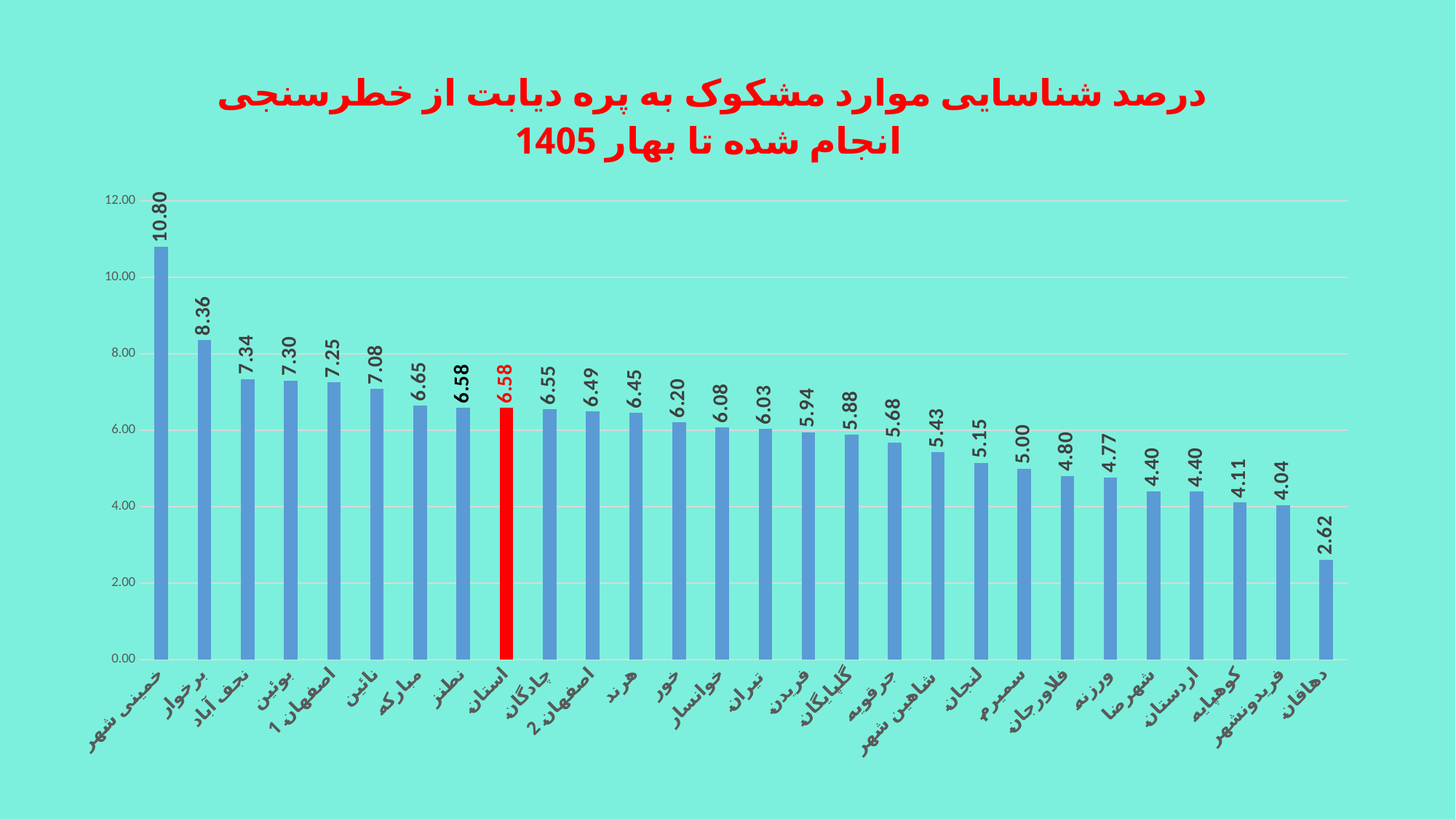

### Chart: درصد شناسایی موارد مشکوک به پره دیابت از خطرسنجی انجام شده تا بهار 1405

| Category | درصدموارد مشکوک به پره دیابت  |
|---|---|
| خمینی شهر | 10.797350404112805 |
| برخوار | 8.358514041948098 |
| نجف آباد | 7.339661684226753 |
| بوئین | 7.302069764075843 |
| اصفهان 1 | 7.253179271790498 |
| نائین | 7.077680683628638 |
| مبارکه | 6.645447169693565 |
| نطنز | 6.582859723738191 |
| استان | 6.581130338673156 |
| چادگان | 6.547463900328415 |
| اصفهان 2 | 6.487848881696194 |
| هرند | 6.4533374064457 |
| خور | 6.201626334868228 |
| خوانسار | 6.075422919125499 |
| تیران  | 6.0282039361537265 |
| فریدن | 5.94382541043054 |
| گلپایگان | 5.877917595214558 |
| جرقویه | 5.679475164011246 |
| شاهین شهر  | 5.42782728808341 |
| لنجان | 5.146136780167841 |
| سمیرم | 4.9954780018088 |
| فلاورجان | 4.799688784852407 |
| ورزنه | 4.767604229004588 |
| شهرضا | 4.4028296947485055 |
| اردستان | 4.396357188910381 |
| کوهپایه | 4.108143216692376 |
| فریدونشهر | 4.042065390749601 |
| دهاقان | 2.6152186199455376 |